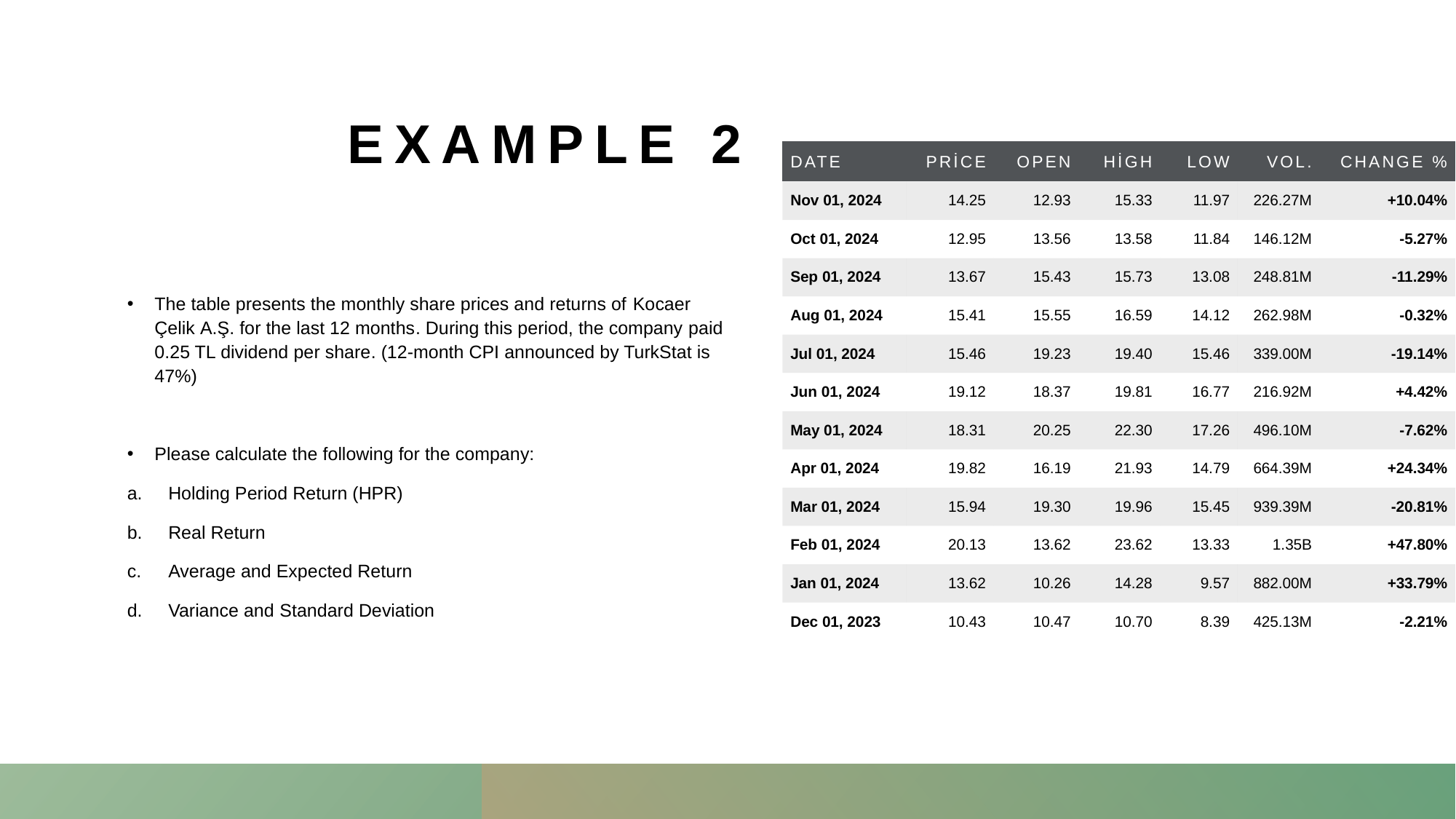

# Example 2
| Date | Price | Open | High | Low | Vol. | Change % |
| --- | --- | --- | --- | --- | --- | --- |
| Nov 01, 2024 | 14.25 | 12.93 | 15.33 | 11.97 | 226.27M | +10.04% |
| Oct 01, 2024 | 12.95 | 13.56 | 13.58 | 11.84 | 146.12M | -5.27% |
| Sep 01, 2024 | 13.67 | 15.43 | 15.73 | 13.08 | 248.81M | -11.29% |
| Aug 01, 2024 | 15.41 | 15.55 | 16.59 | 14.12 | 262.98M | -0.32% |
| Jul 01, 2024 | 15.46 | 19.23 | 19.40 | 15.46 | 339.00M | -19.14% |
| Jun 01, 2024 | 19.12 | 18.37 | 19.81 | 16.77 | 216.92M | +4.42% |
| May 01, 2024 | 18.31 | 20.25 | 22.30 | 17.26 | 496.10M | -7.62% |
| Apr 01, 2024 | 19.82 | 16.19 | 21.93 | 14.79 | 664.39M | +24.34% |
| Mar 01, 2024 | 15.94 | 19.30 | 19.96 | 15.45 | 939.39M | -20.81% |
| Feb 01, 2024 | 20.13 | 13.62 | 23.62 | 13.33 | 1.35B | +47.80% |
| Jan 01, 2024 | 13.62 | 10.26 | 14.28 | 9.57 | 882.00M | +33.79% |
| Dec 01, 2023 | 10.43 | 10.47 | 10.70 | 8.39 | 425.13M | -2.21% |
The table presents the monthly share prices and returns of Kocaer Çelik A.Ş. for the last 12 months. During this period, the company paid 0.25 TL dividend per share. (12-month CPI announced by TurkStat is 47%)

Please calculate the following for the company:
Holding Period Return (HPR)
Real Return
Average and Expected Return
Variance and Standard Deviation